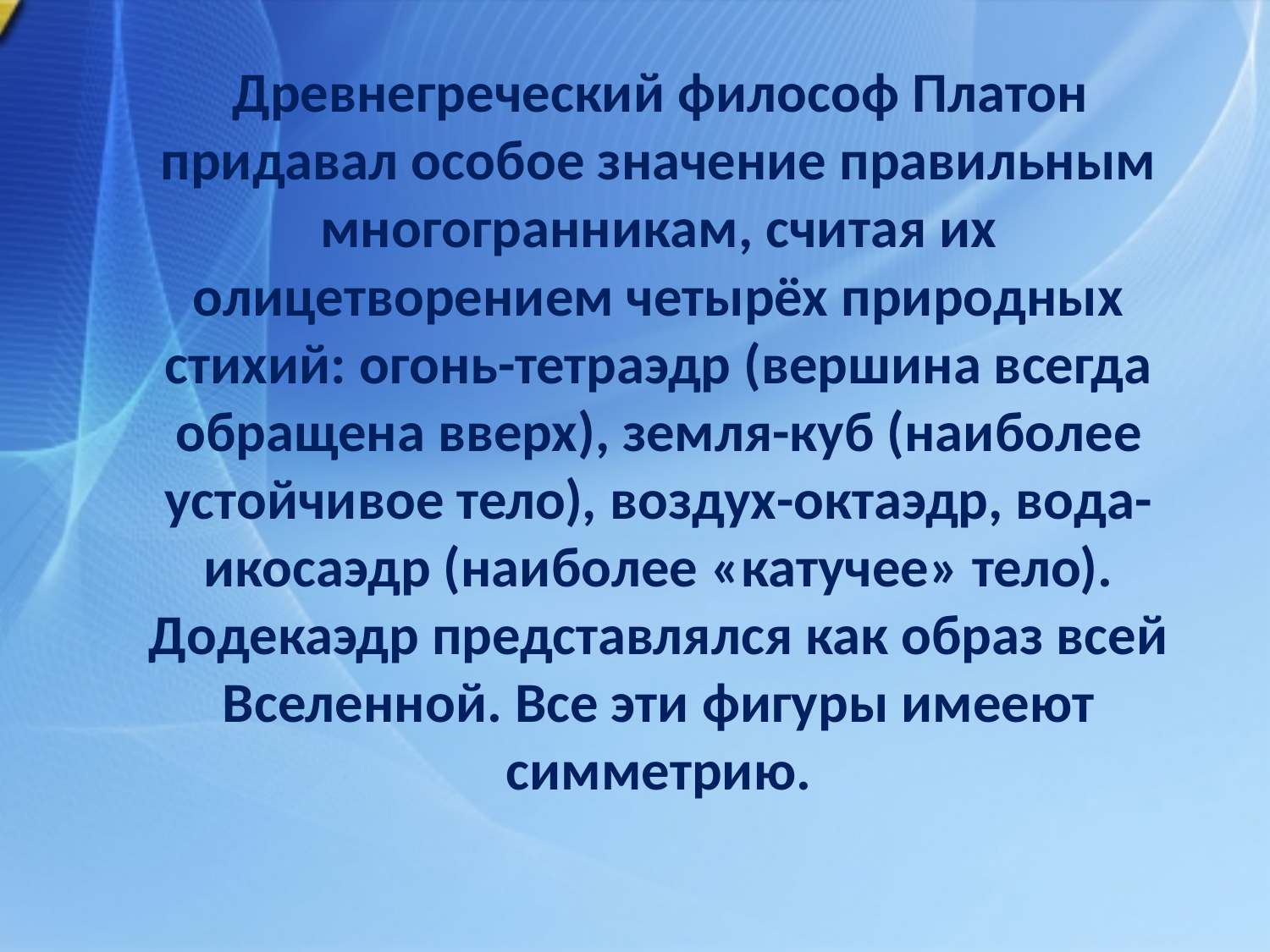

Древнегреческий философ Платон придавал особое значение правильным многогранникам, считая их олицетворением четырёх природных стихий: огонь-тетраэдр (вершина всегда обращена вверх), земля-куб (наиболее устойчивое тело), воздух-октаэдр, вода-икосаэдр (наиболее «катучее» тело). Додекаэдр представлялся как образ всей Вселенной. Все эти фигуры имееют симметрию.